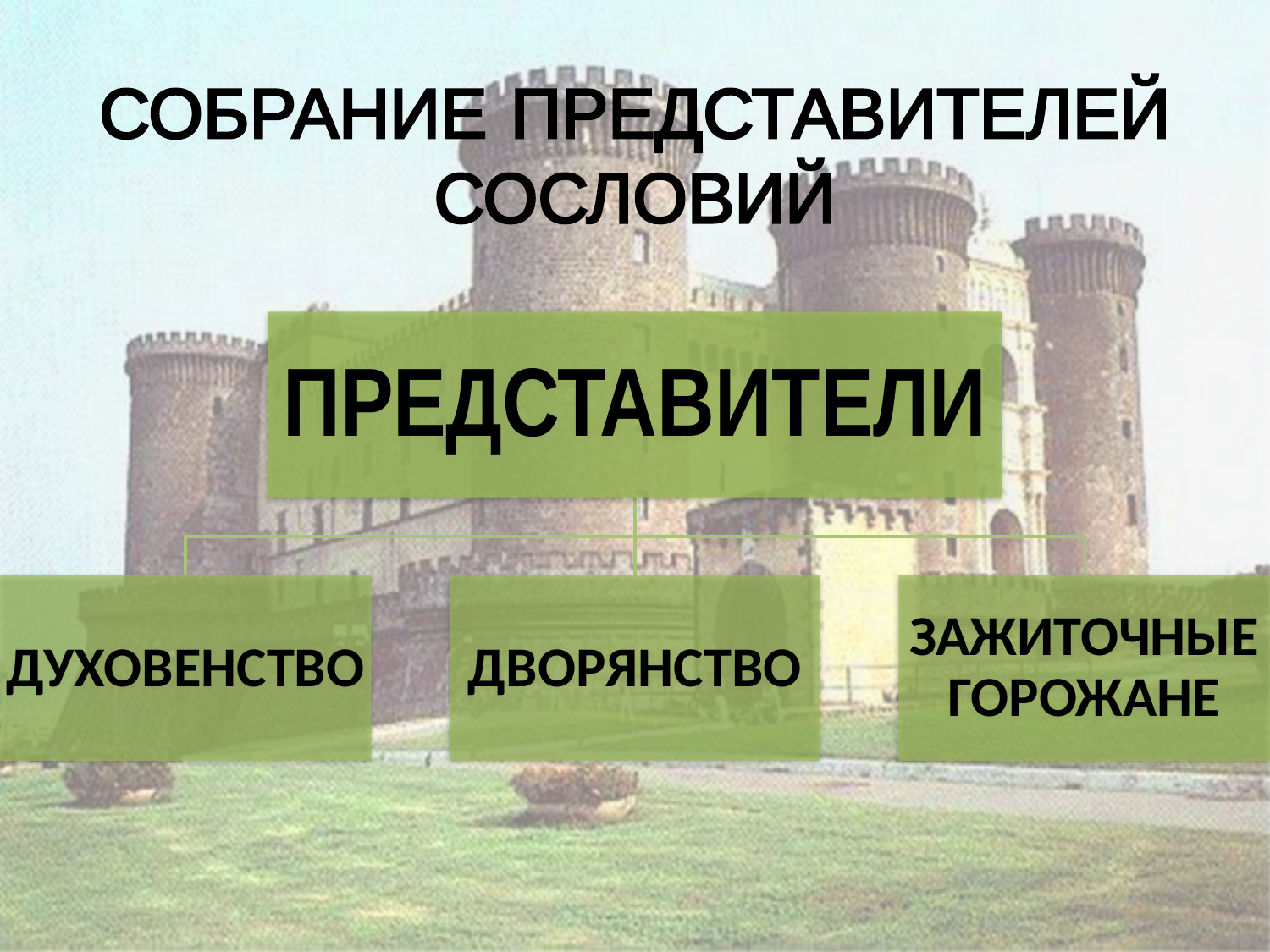

# СОБРАНИЕ ПРЕДСТАВИТЕЛЕЙ СОСЛОВИЙ
ПРЕДСТАВИТЕЛИ
ДУХОВЕНСТВО
ДВОРЯНСТВО
ЗАЖИТОЧНЫЕ ГОРОЖАНЕ